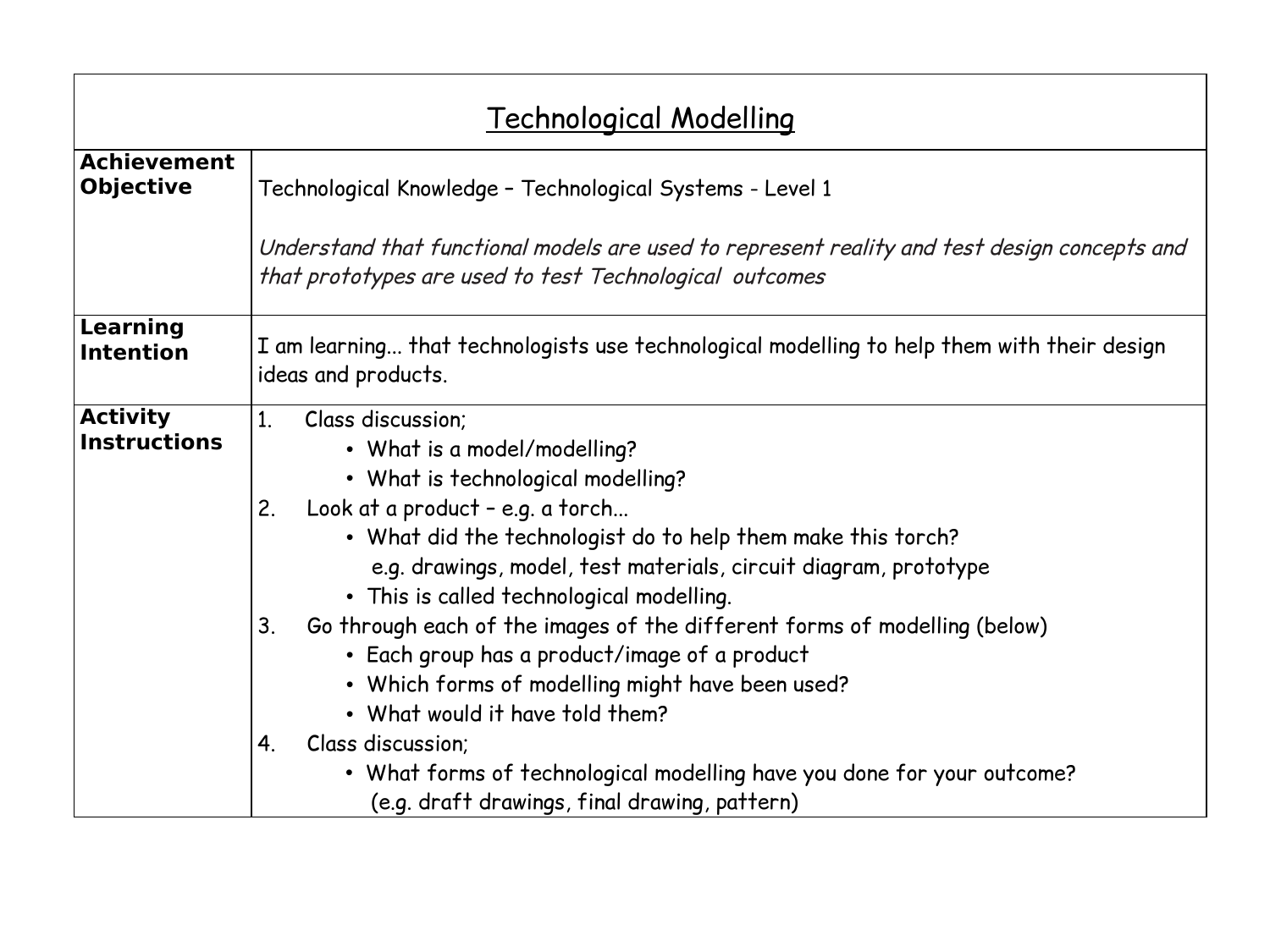

| Technological Modelling |  |
| --- | --- |
| Achievement Objective | Technological Knowledge – Technological Systems - Level 1 Understand that functional models are used to represent reality and test design concepts and that prototypes are used to test Technological outcomes |
| Learning Intention | I am learning... that technologists use technological modelling to help them with their design ideas and products. |
| Activity Instructions | Class discussion; What is a model/modelling? What is technological modelling? 2. Look at a product – e.g. a torch... What did the technologist do to help them make this torch? e.g. drawings, model, test materials, circuit diagram, prototype This is called technological modelling. 3. Go through each of the images of the different forms of modelling (below) Each group has a product/image of a product Which forms of modelling might have been used? What would it have told them? 4. Class discussion; What forms of technological modelling have you done for your outcome? (e.g. draft drawings, final drawing, pattern) |